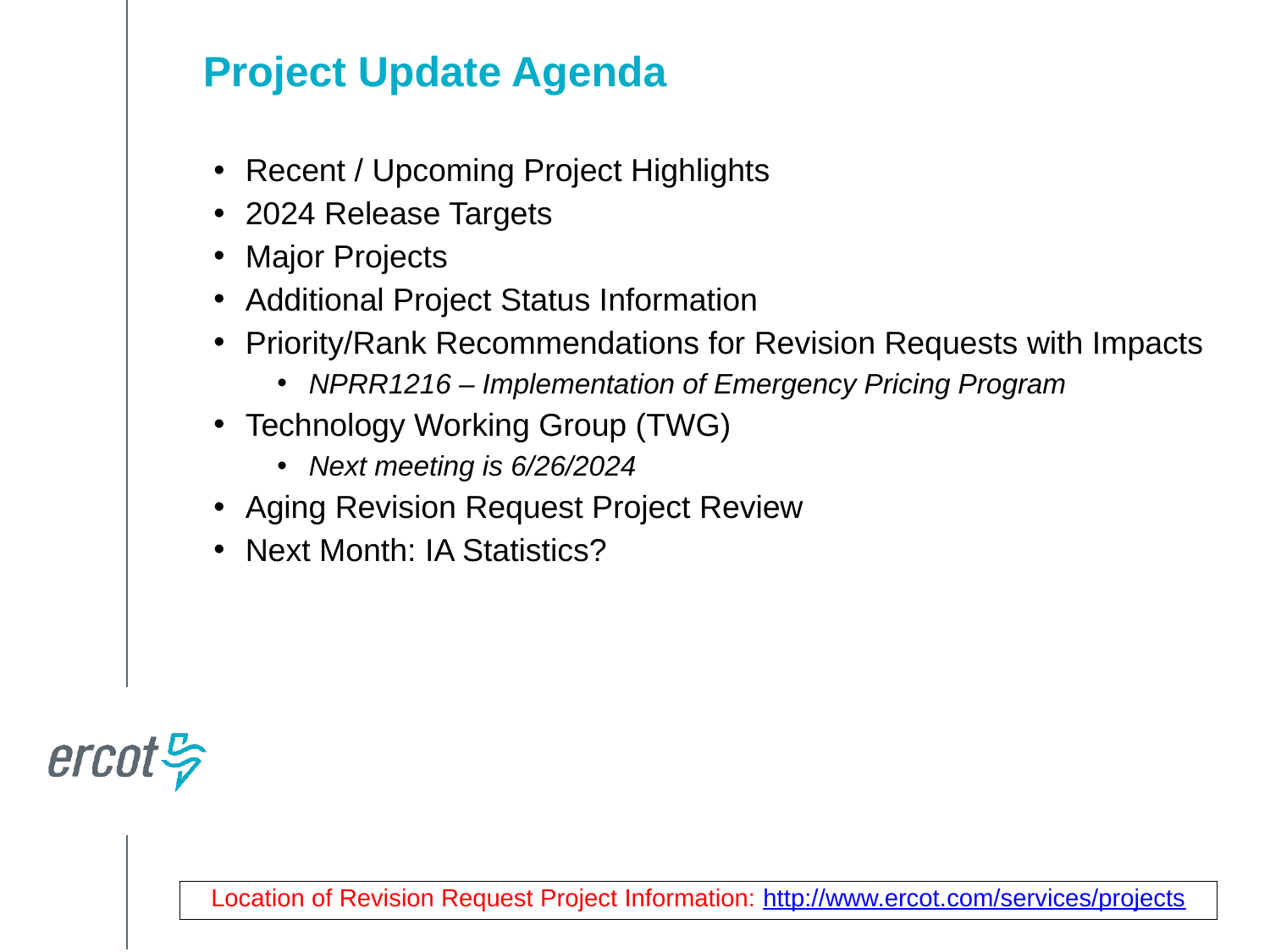

Project Update Agenda
Recent / Upcoming Project Highlights
2024 Release Targets
Major Projects
Additional Project Status Information
Priority/Rank Recommendations for Revision Requests with Impacts
NPRR1216 – Implementation of Emergency Pricing Program
Technology Working Group (TWG)
Next meeting is 6/26/2024
Aging Revision Request Project Review
Next Month: IA Statistics?
Location of Revision Request Project Information: http://www.ercot.com/services/projects